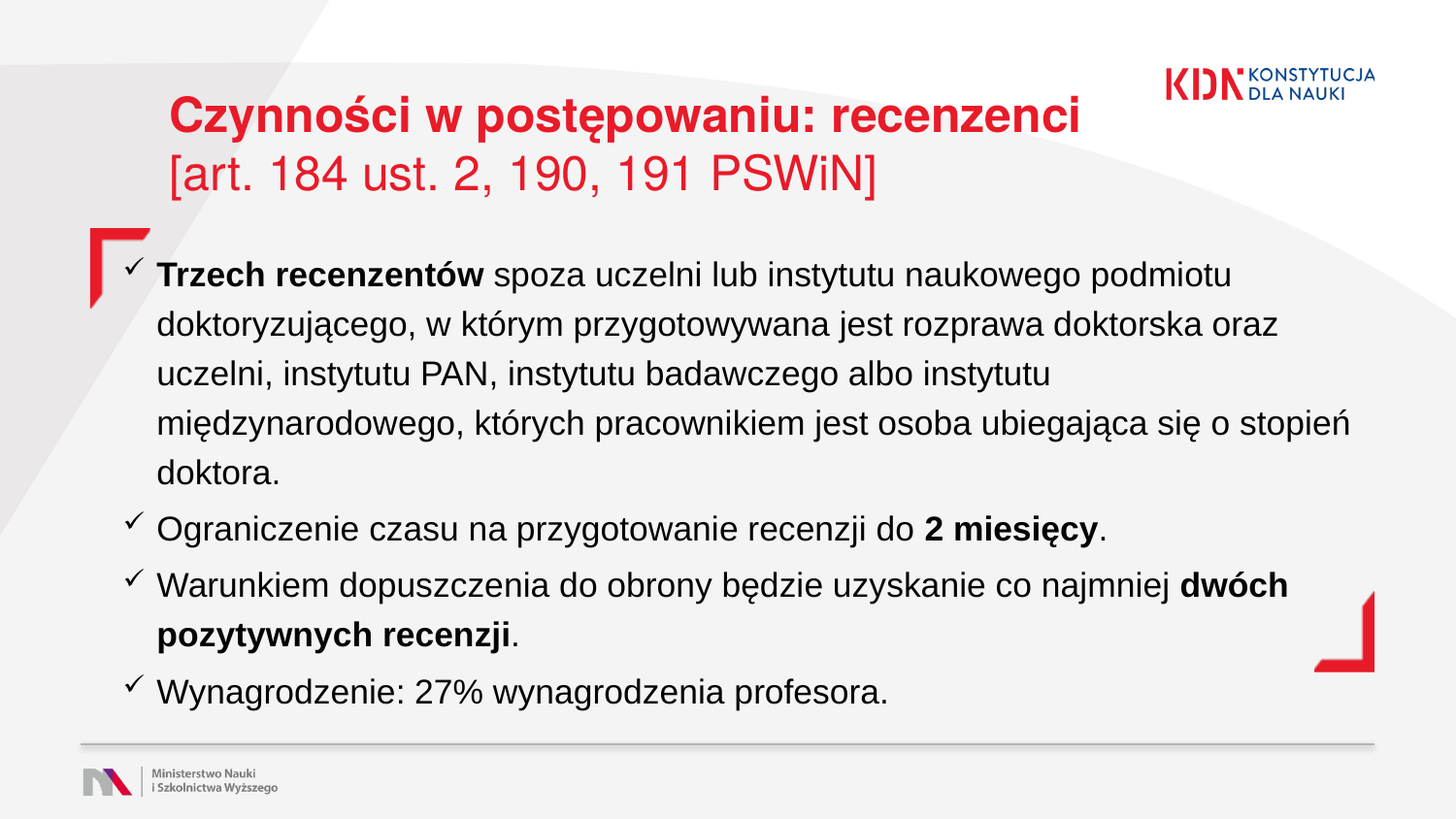

# Czynności w postępowaniu: recenzenci [art. 184 ust. 2, 190, 191 PSWiN]
Trzech recenzentów spoza uczelni lub instytutu naukowego podmiotu doktoryzującego, w którym przygotowywana jest rozprawa doktorska oraz uczelni, instytutu PAN, instytutu badawczego albo instytutu międzynarodowego, których pracownikiem jest osoba ubiegająca się o stopień doktora.
Ograniczenie czasu na przygotowanie recenzji do 2 miesięcy.
Warunkiem dopuszczenia do obrony będzie uzyskanie co najmniej dwóch pozytywnych recenzji.
Wynagrodzenie: 27% wynagrodzenia profesora.